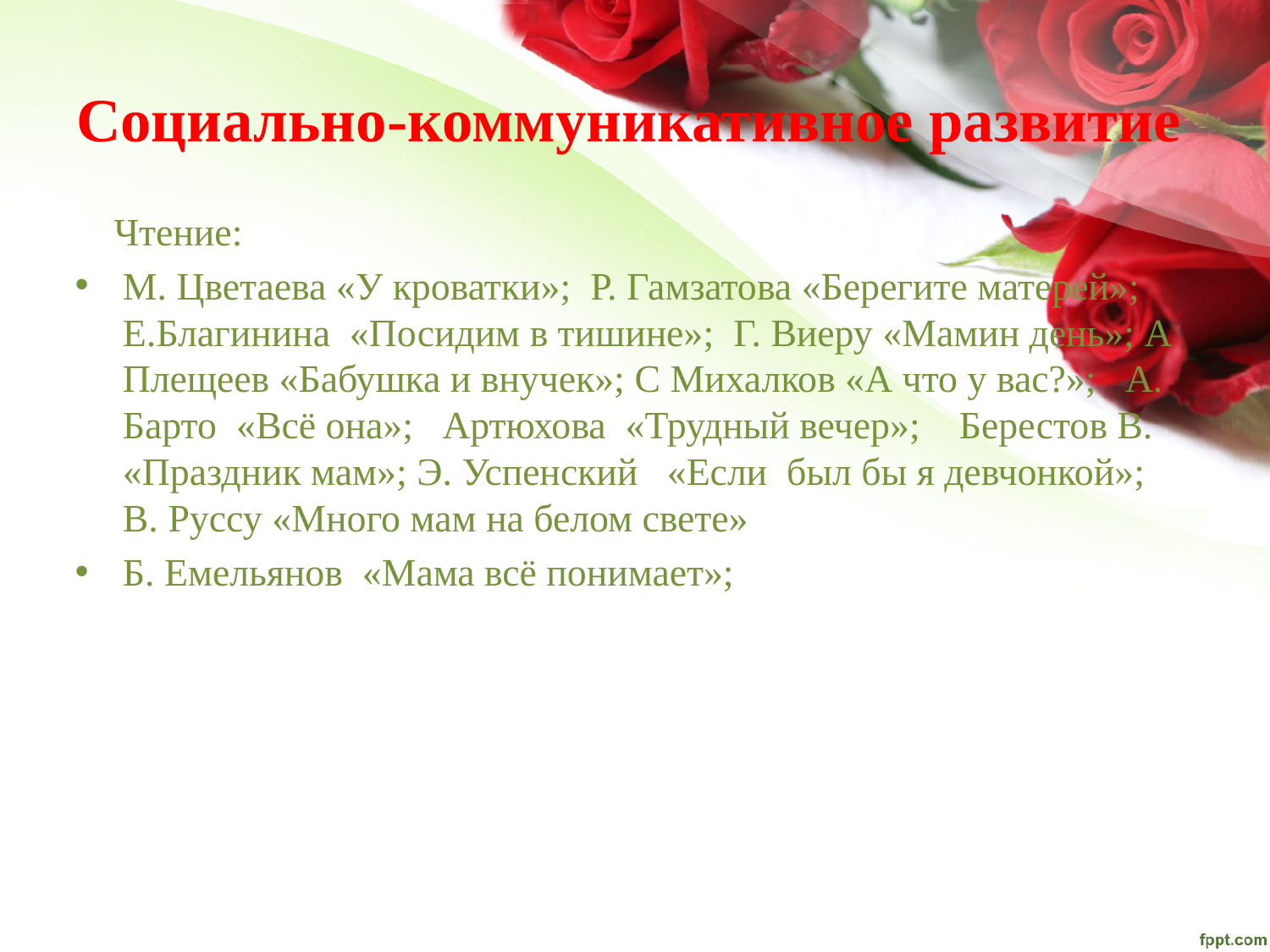

# Социально-коммуникативное развитие
    Чтение:
М. Цветаева «У кроватки»;  Р. Гамзатова «Берегите матерей»; Е.Благинина  «Посидим в тишине»;  Г. Виеру «Мамин день»; А Плещеев «Бабушка и внучек»; С Михалков «А что у вас?»;   А. Барто  «Всё она»;   Артюхова  «Трудный вечер»;    Берестов В. «Праздник мам»; Э. Успенский   «Если  был бы я девчонкой»;  В. Руссу «Много мам на белом свете»
Б. Емельянов  «Мама всё понимает»;